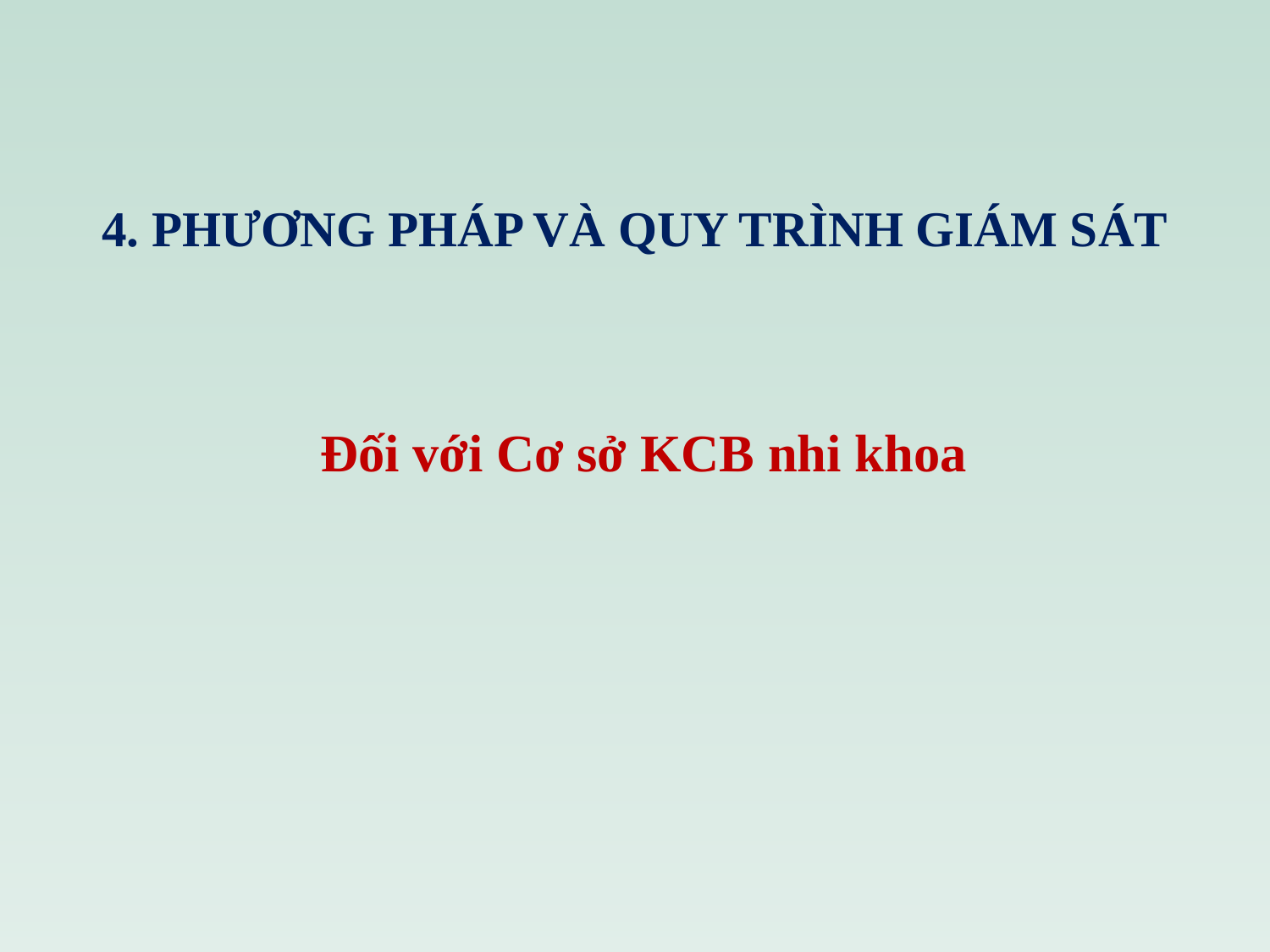

# 4. PHƯƠNG PHÁP VÀ QUY TRÌNH GIÁM SÁT
Đối với Cơ sở KCB nhi khoa